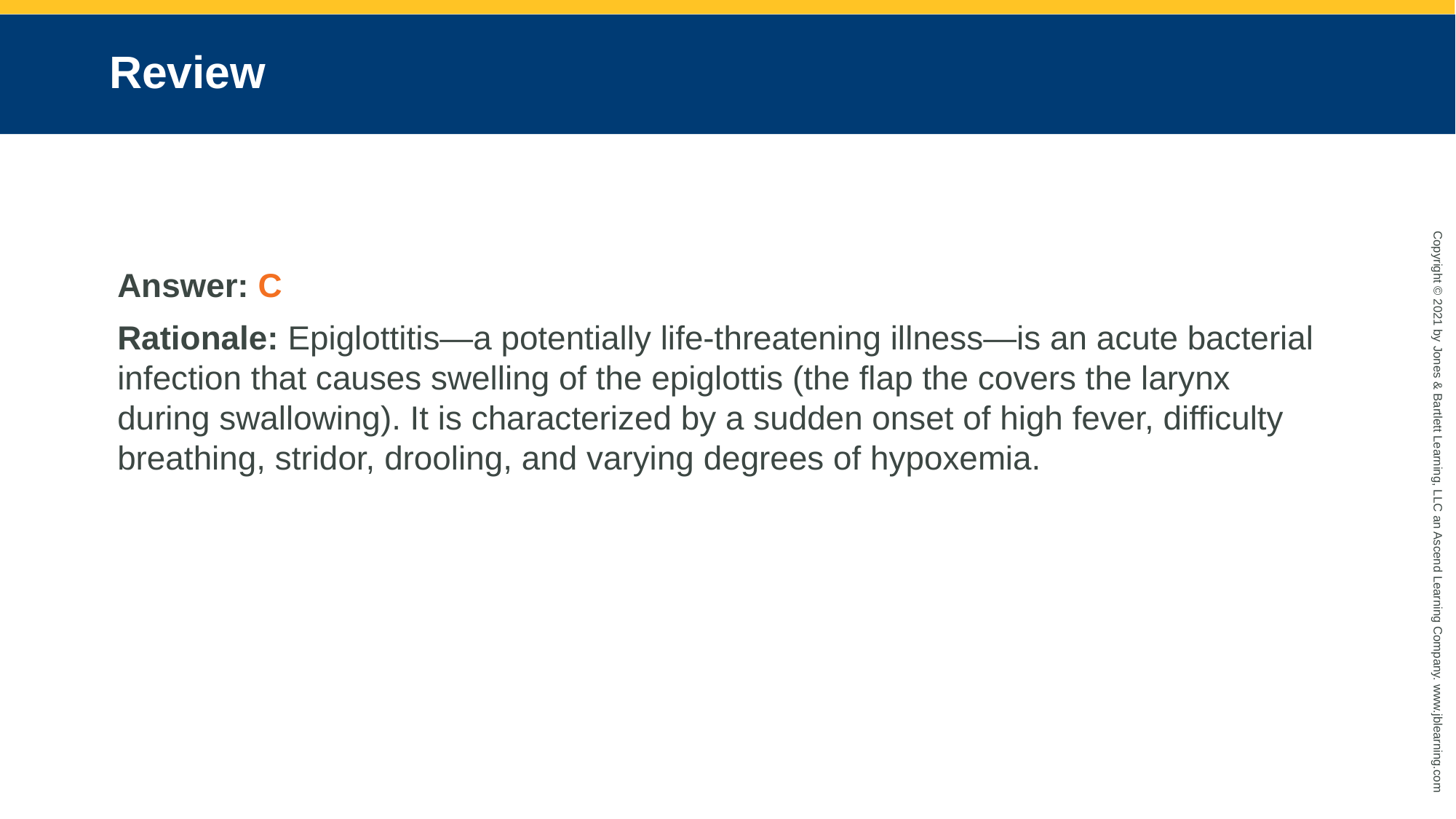

# Review
Answer: C
Rationale: Epiglottitis—a potentially life-threatening illness—is an acute bacterial infection that causes swelling of the epiglottis (the flap the covers the larynx during swallowing). It is characterized by a sudden onset of high fever, difficulty breathing, stridor, drooling, and varying degrees of hypoxemia.